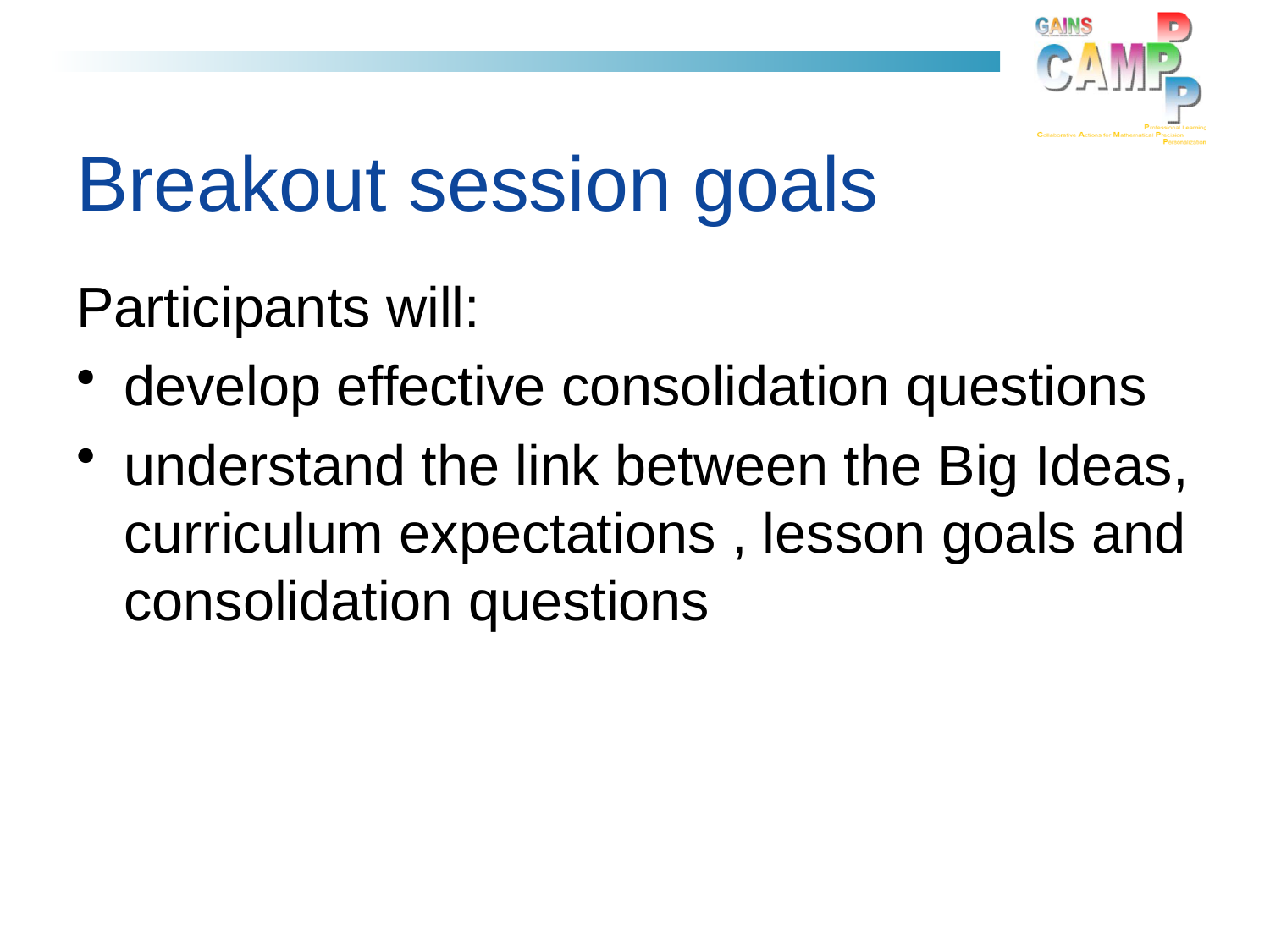

# Breakout session goals
Participants will:
develop effective consolidation questions
understand the link between the Big Ideas, curriculum expectations , lesson goals and consolidation questions